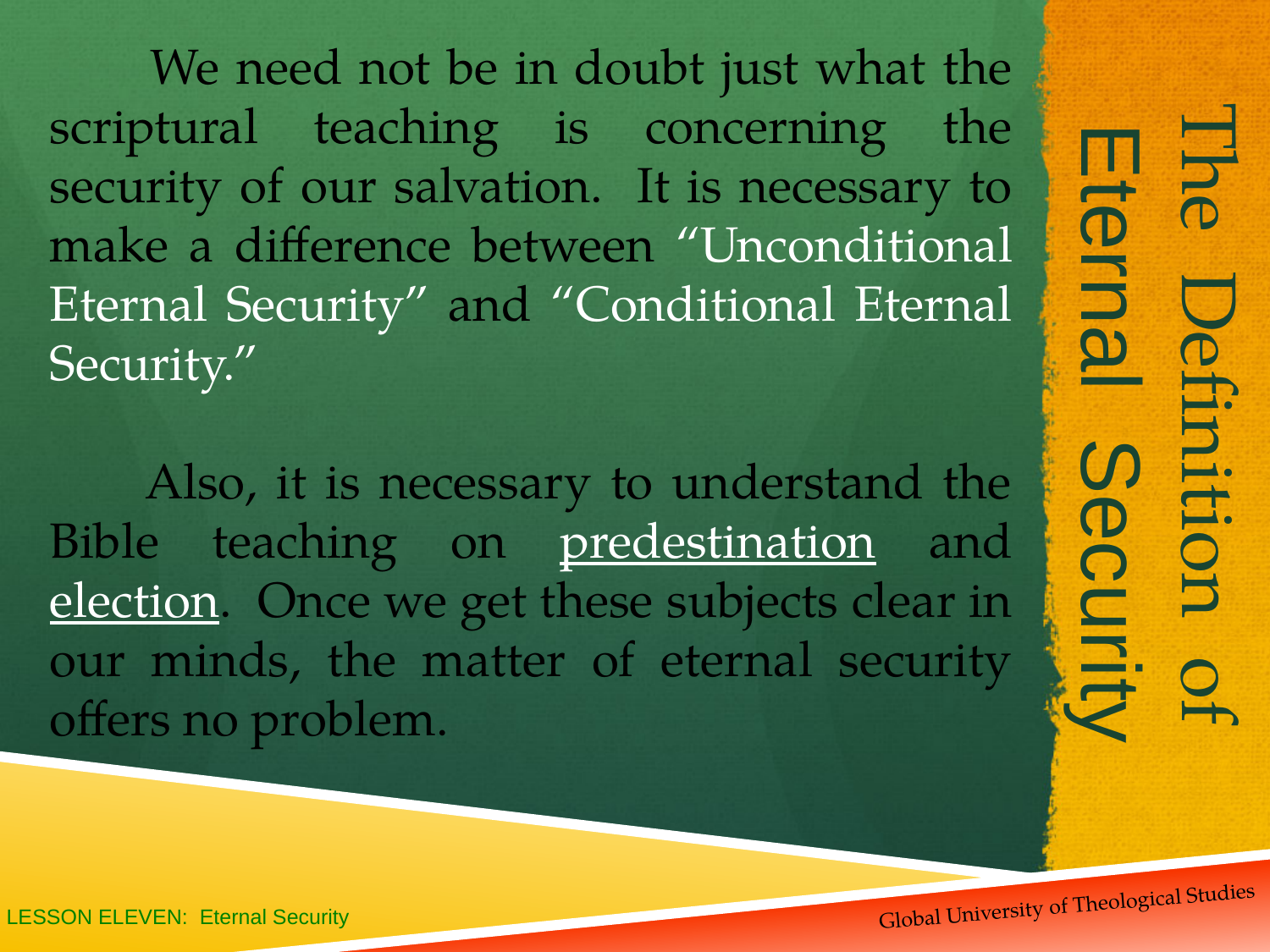

We need not be in doubt just what the scriptural teaching is concerning the security of our salvation.  It is necessary to make a difference between “Unconditional Eternal Security” and “Conditional Eternal Security.”

     Also, it is necessary to understand the Bible teaching on predestination and election.  Once we get these subjects clear in our minds, the matter of eternal security offers no problem.
# The  Definition  of Eternal  Security
 Global University of Theological Studies
LESSON ELEVEN:  Eternal Security